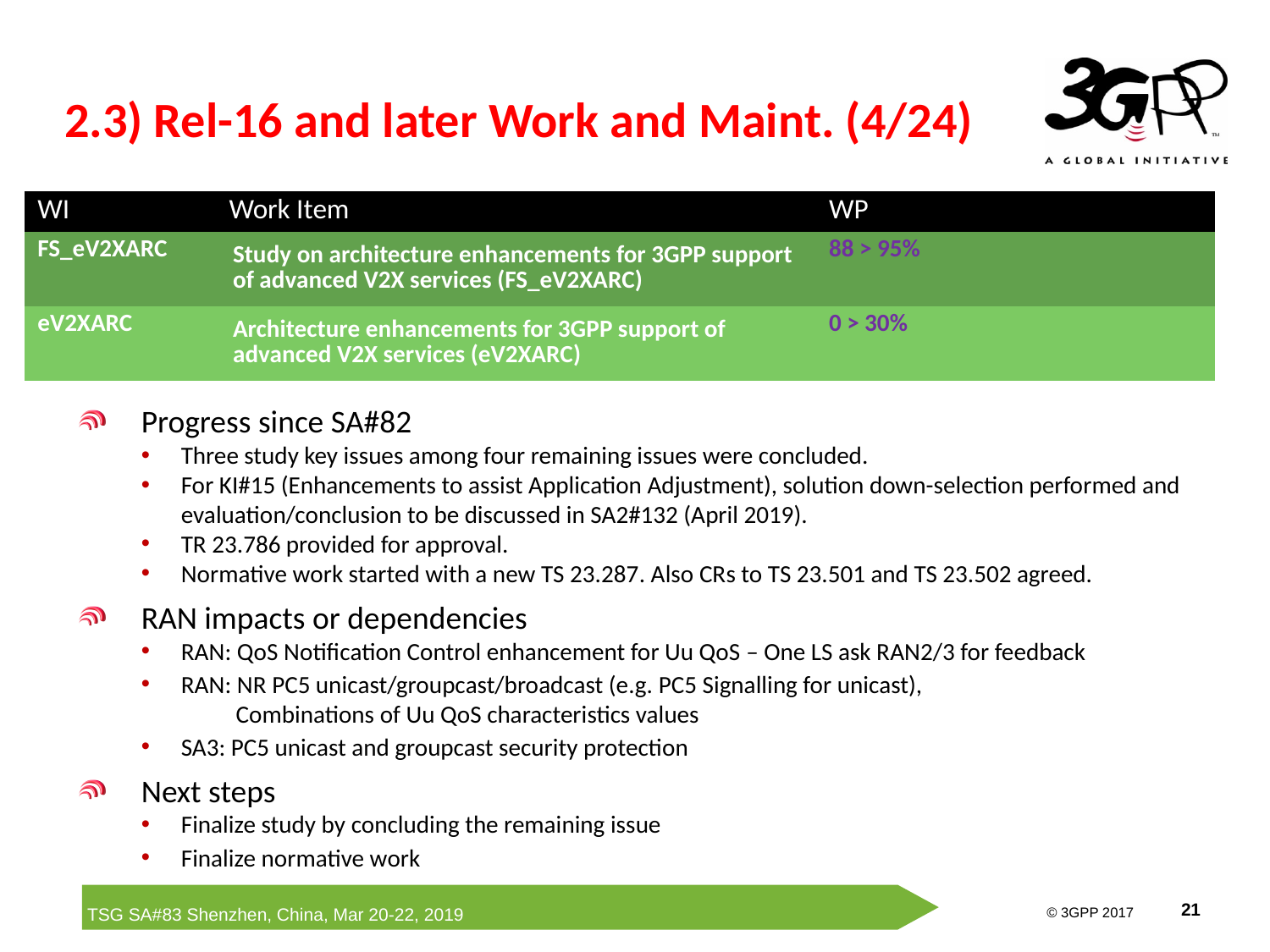

# 2.3) Rel-16 and later Work and Maint. (4/24)
| WI | Work Item | WP |  |  |
| --- | --- | --- | --- | --- |
| FS\_eV2XARC | Study on architecture enhancements for 3GPP support of advanced V2X services (FS\_eV2XARC) | 88 > 95% |  |  |
| eV2XARC | Architecture enhancements for 3GPP support of advanced V2X services (eV2XARC) | 0 > 30% |  |  |
Progress since SA#82
Three study key issues among four remaining issues were concluded.
For KI#15 (Enhancements to assist Application Adjustment), solution down-selection performed and evaluation/conclusion to be discussed in SA2#132 (April 2019).
TR 23.786 provided for approval.
Normative work started with a new TS 23.287. Also CRs to TS 23.501 and TS 23.502 agreed.
RAN impacts or dependencies
RAN: QoS Notification Control enhancement for Uu QoS – One LS ask RAN2/3 for feedback
RAN: NR PC5 unicast/groupcast/broadcast (e.g. PC5 Signalling for unicast),
          Combinations of Uu QoS characteristics values
SA3: PC5 unicast and groupcast security protection
Next steps
Finalize study by concluding the remaining issue
Finalize normative work